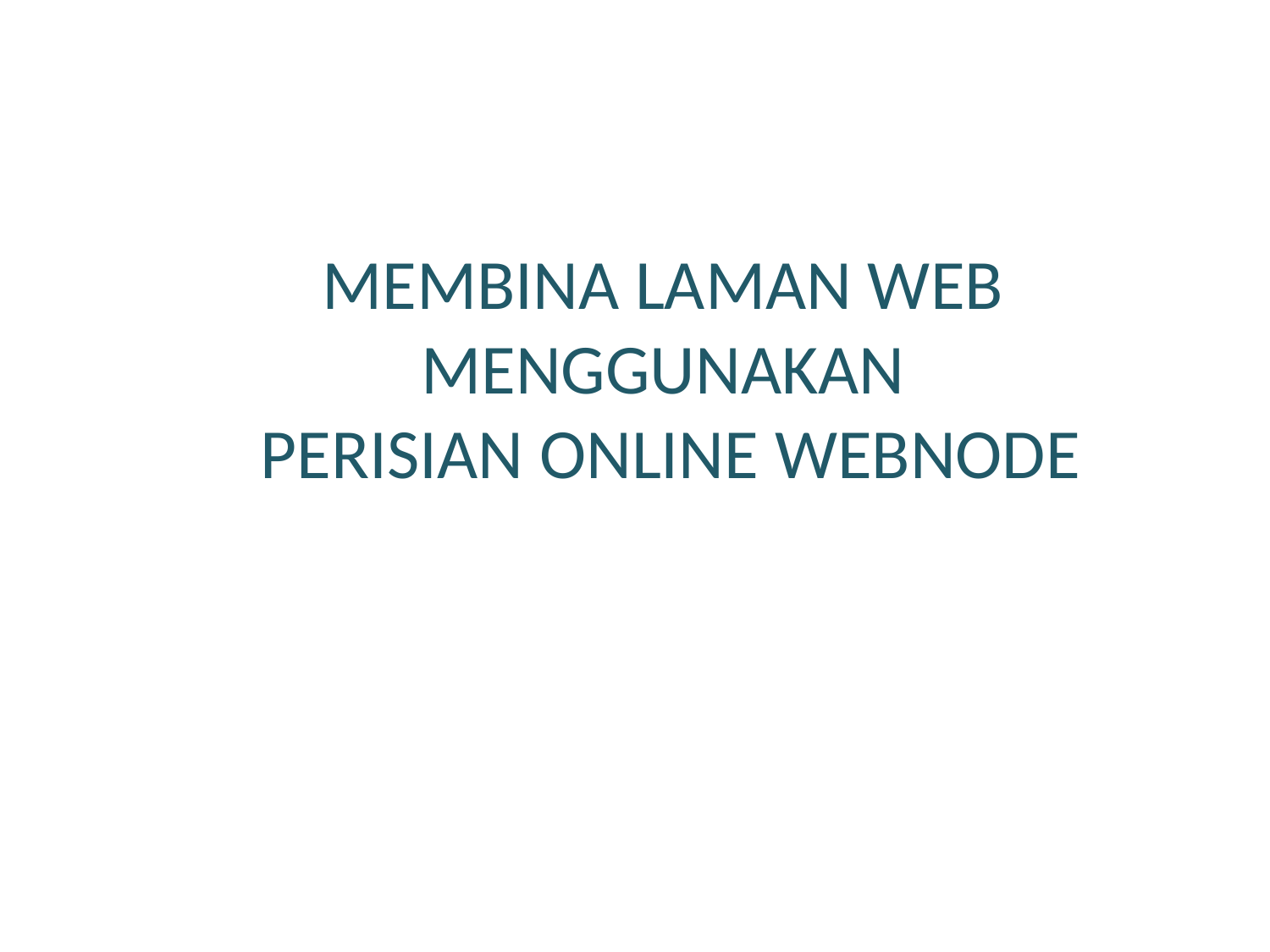

MEMBINA LAMAN WEB
MENGGUNAKAN
PERISIAN ONLINE WEBNODE